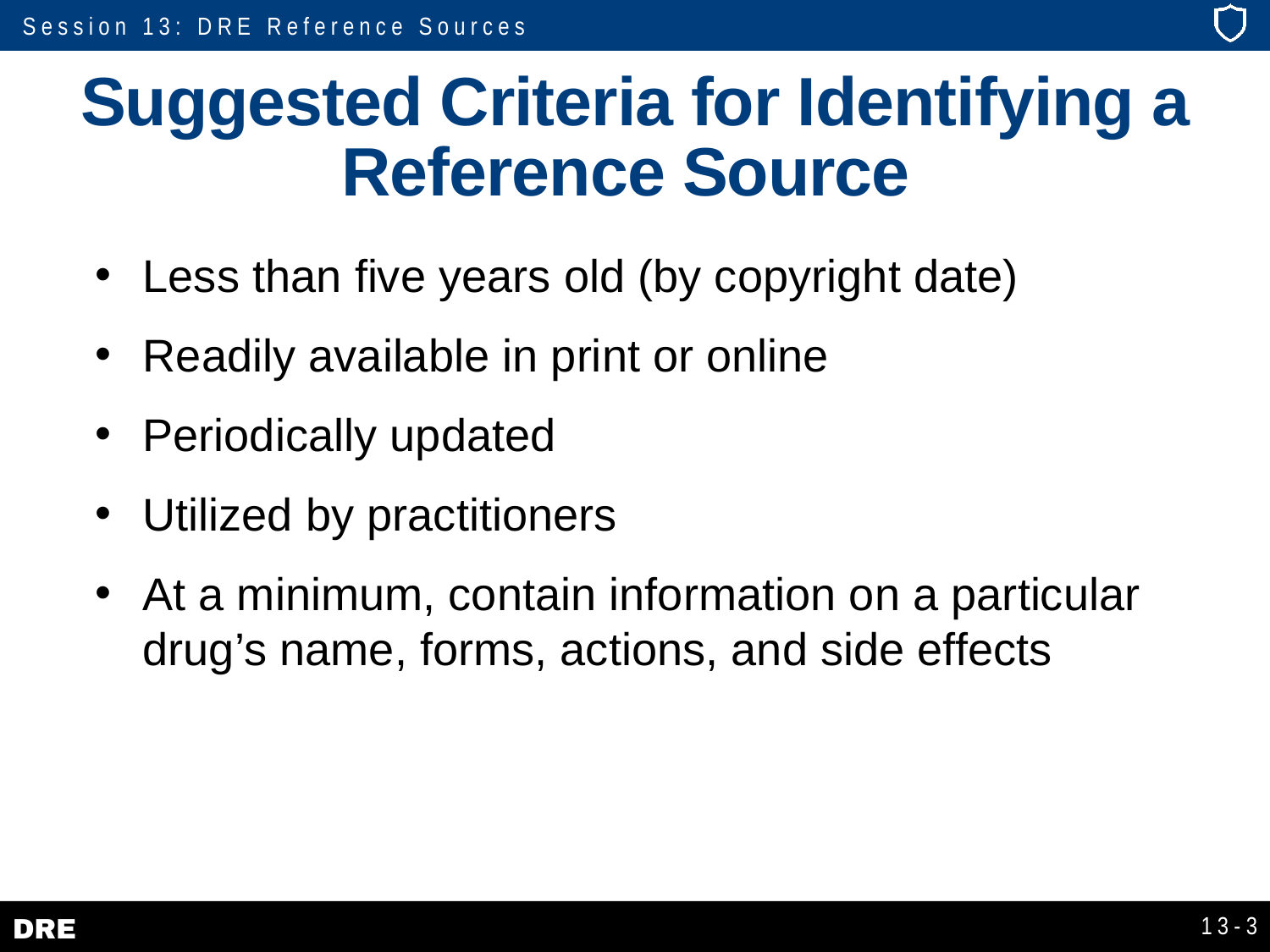

# Suggested Criteria for Identifying a Reference Source
Less than five years old (by copyright date)
Readily available in print or online
Periodically updated
Utilized by practitioners
At a minimum, contain information on a particular drug’s name, forms, actions, and side effects
13-3